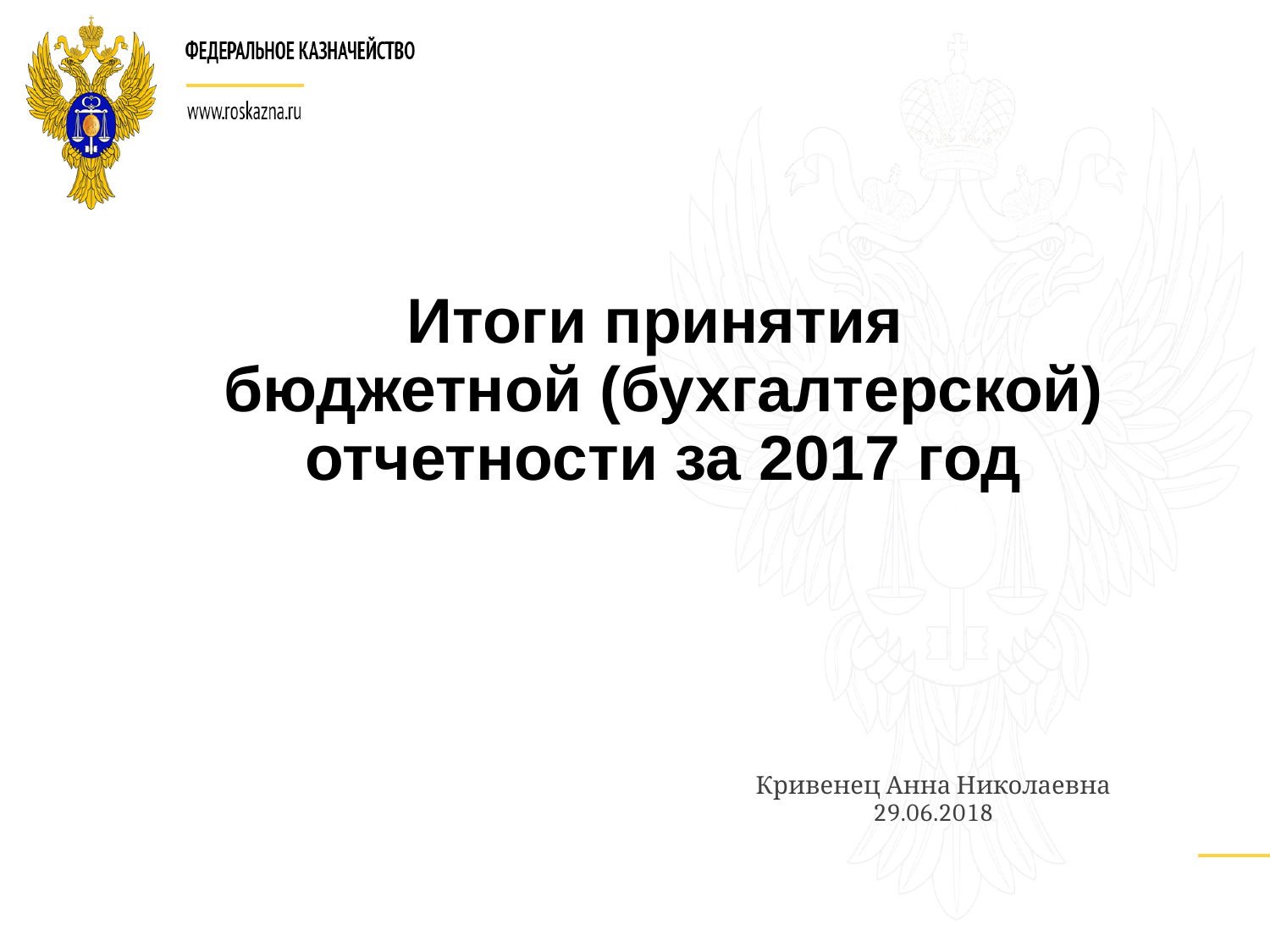

# Итоги принятия бюджетной (бухгалтерской) отчетности за 2017 год
Кривенец Анна Николаевна
29.06.2018